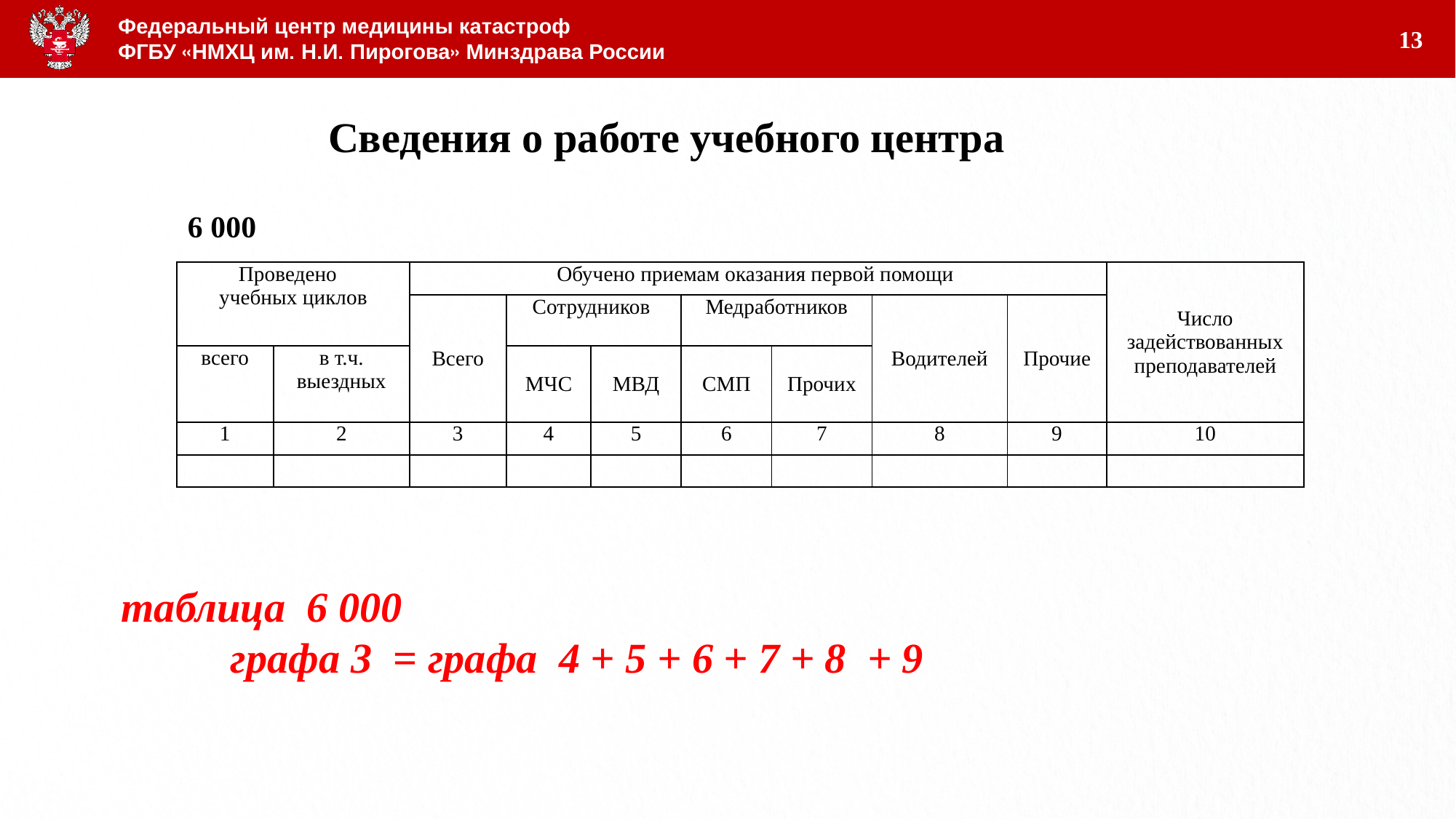

13
Сведения о работе учебного центра
6 000
| Проведено учебных циклов |  | Обучено приемам оказания первой помощи |  |  |  |  |  |  | Число задействованных преподавателей |
| --- | --- | --- | --- | --- | --- | --- | --- | --- | --- |
|  |  | Всего | Сотрудников |  | Медработников |  | Водителей | Прочие |  |
| всего | в т.ч. выездных |  | МЧС | МВД | СМП | Прочих |  |  |  |
| 1 | 2 | 3 | 4 | 5 | 6 | 7 | 8 | 9 | 10 |
|  |  |  |  |  |  |  |  |  |  |
таблица  6 000
	графа 3  = графа  4 + 5 + 6 + 7 + 8  + 9